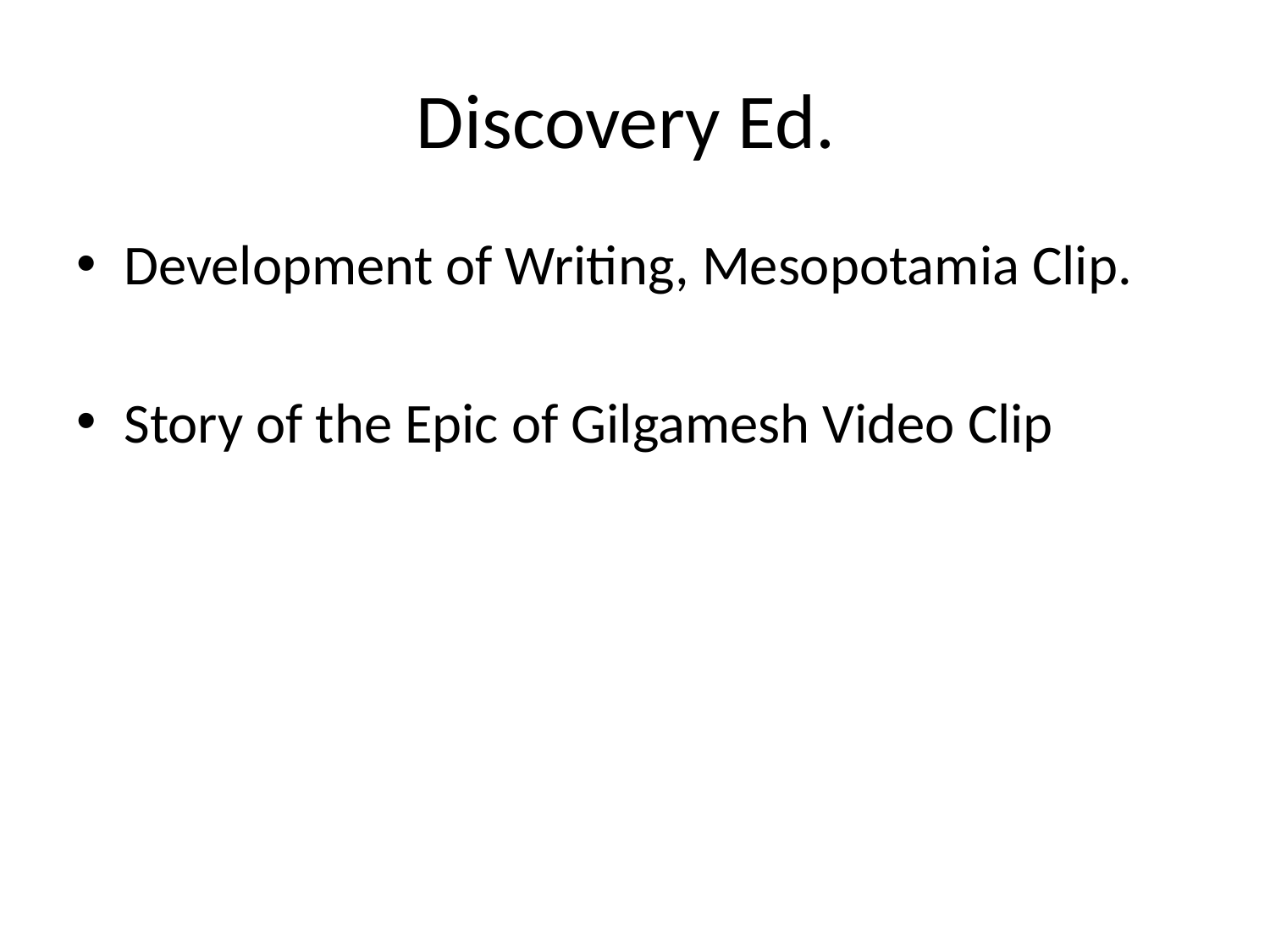

# Discovery Ed.
Development of Writing, Mesopotamia Clip.

Story of the Epic of Gilgamesh Video Clip